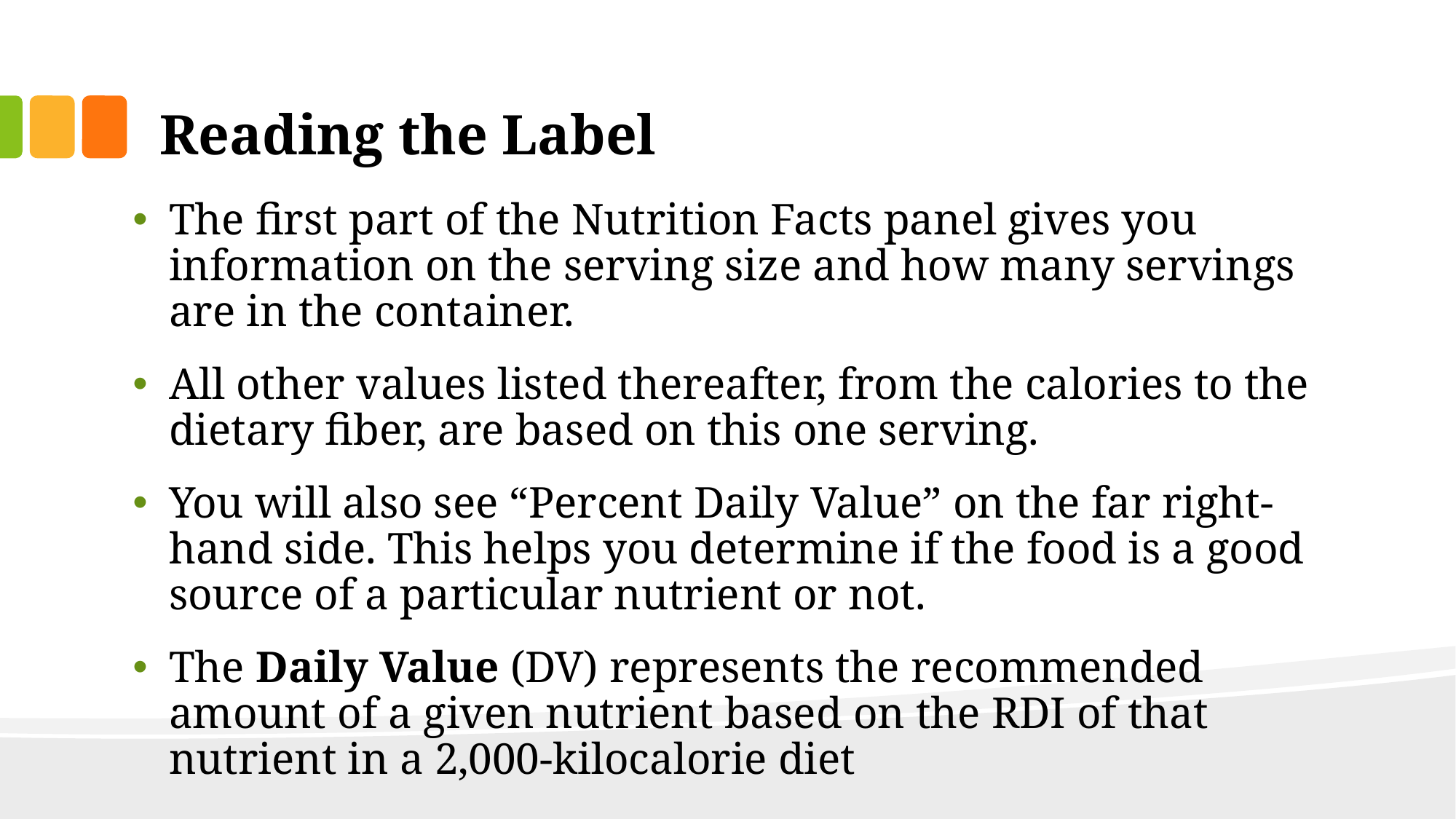

# Reading the Label
The first part of the Nutrition Facts panel gives you information on the serving size and how many servings are in the container.
All other values listed thereafter, from the calories to the dietary fiber, are based on this one serving.
You will also see “Percent Daily Value” on the far right-hand side. This helps you determine if the food is a good source of a particular nutrient or not.
The Daily Value (DV) represents the recommended amount of a given nutrient based on the RDI of that nutrient in a 2,000-kilocalorie diet